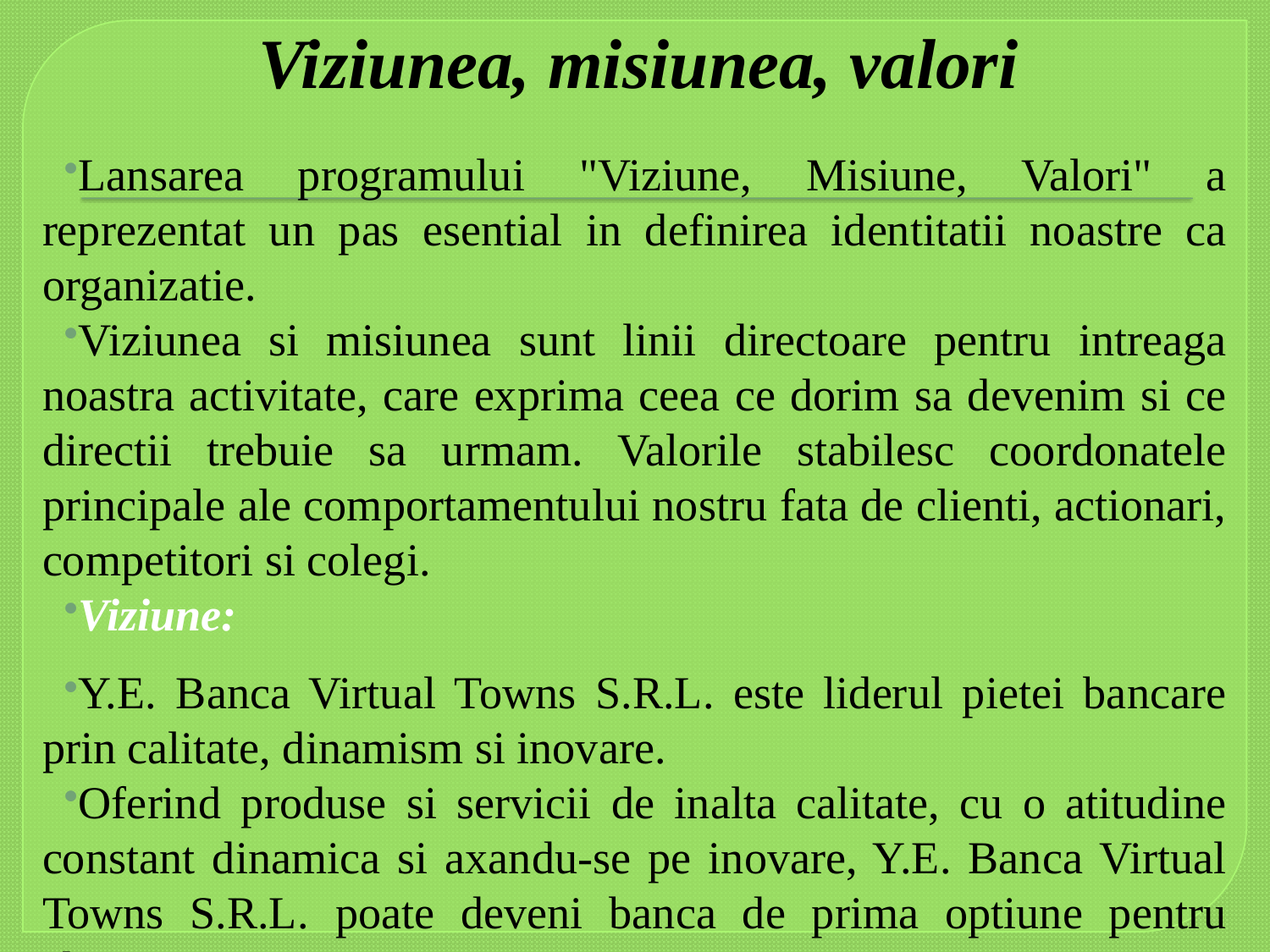

# Viziunea, misiunea, valori
Lansarea programului "Viziune, Misiune, Valori" a reprezentat un pas esential in definirea identitatii noastre ca organizatie.
Viziunea si misiunea sunt linii directoare pentru intreaga noastra activitate, care exprima ceea ce dorim sa devenim si ce directii trebuie sa urmam. Valorile stabilesc coordonatele principale ale comportamentului nostru fata de clienti, actionari, competitori si colegi.
Viziune:

Y.E. Banca Virtual Towns S.R.L. este liderul pietei bancare prin calitate, dinamism si inovare.
Oferind produse si servicii de inalta calitate, cu o atitudine constant dinamica si axandu-se pe inovare, Y.E. Banca Virtual Towns S.R.L. poate deveni banca de prima optiune pentru clienti.